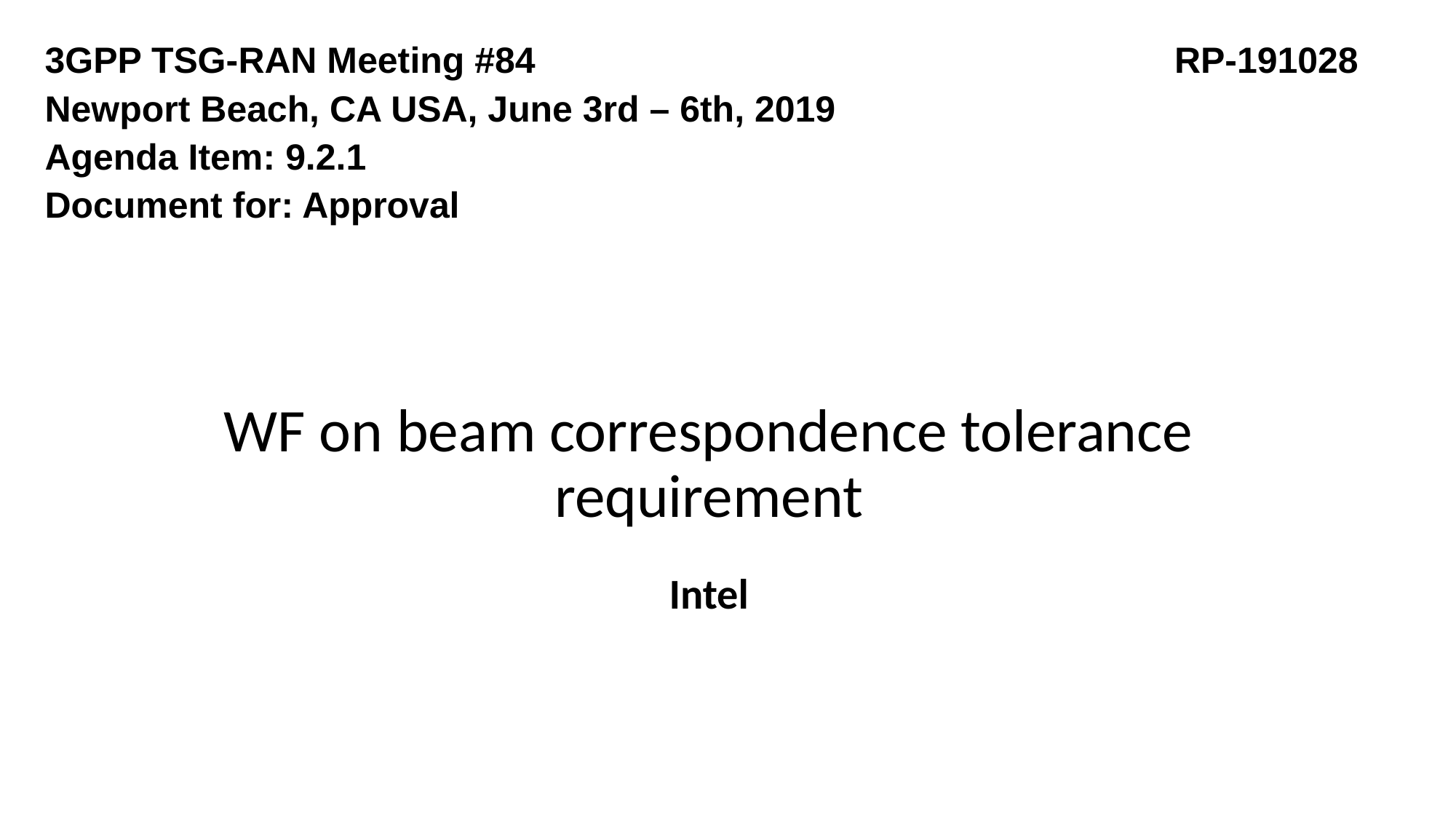

3GPP TSG-RAN Meeting #84                                                               RP-191028
Newport Beach, CA USA, June 3rd – 6th, 2019
Agenda Item: 9.2.1
Document for: Approval
# WF on beam correspondence tolerance requirement
Intel